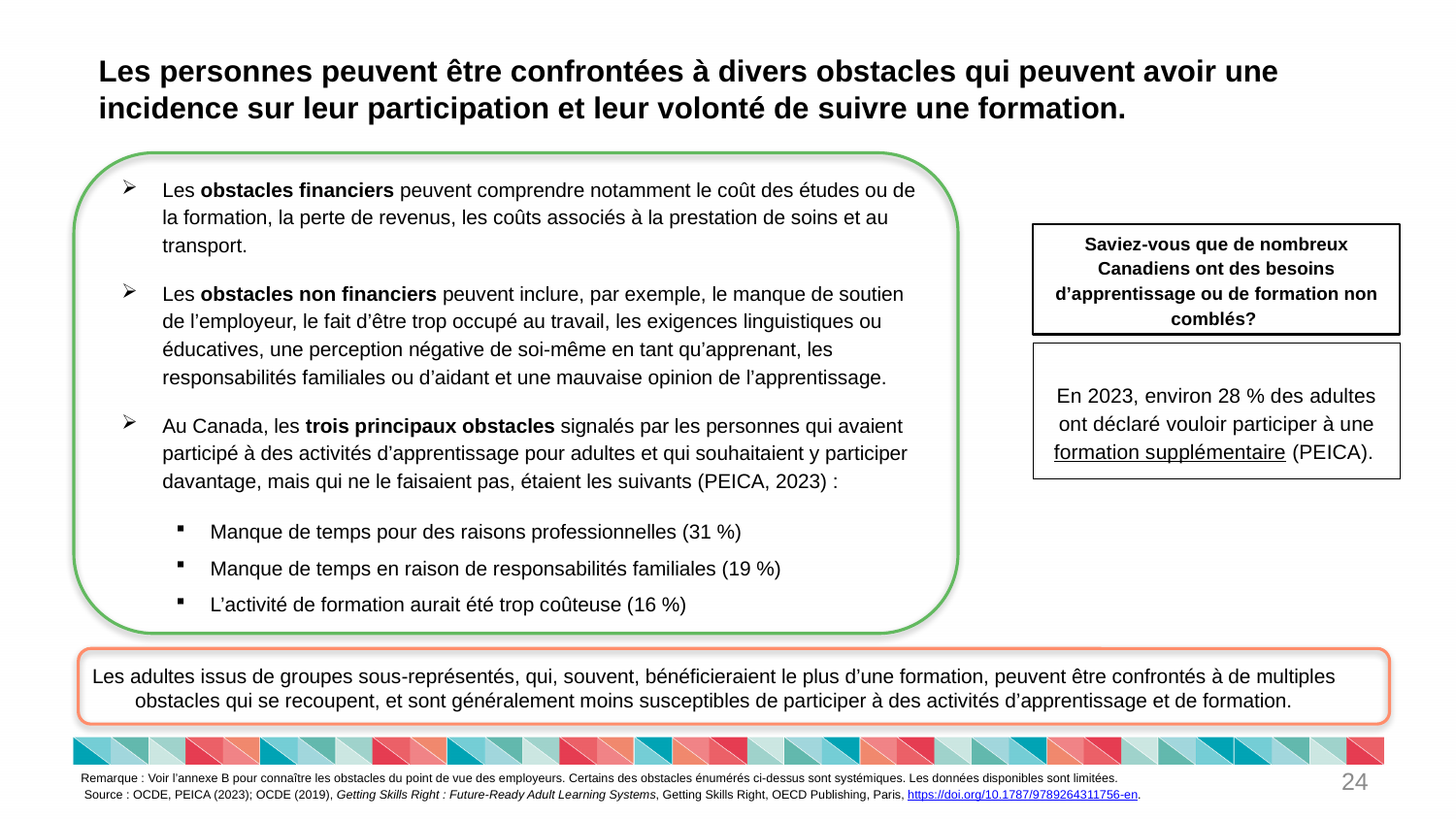

# Les personnes peuvent être confrontées à divers obstacles qui peuvent avoir une incidence sur leur participation et leur volonté de suivre une formation.

Les obstacles financiers peuvent comprendre notamment le coût des études ou de la formation, la perte de revenus, les coûts associés à la prestation de soins et au transport.
Les obstacles non financiers peuvent inclure, par exemple, le manque de soutien de l’employeur, le fait d’être trop occupé au travail, les exigences linguistiques ou éducatives, une perception négative de soi-même en tant qu’apprenant, les responsabilités familiales ou d’aidant et une mauvaise opinion de l’apprentissage.
Au Canada, les trois principaux obstacles signalés par les personnes qui avaient participé à des activités d’apprentissage pour adultes et qui souhaitaient y participer davantage, mais qui ne le faisaient pas, étaient les suivants (PEICA, 2023) :

Manque de temps pour des raisons professionnelles (31 %)

Manque de temps en raison de responsabilités familiales (19 %)

L’activité de formation aurait été trop coûteuse (16 %)

Saviez-vous que de nombreux Canadiens ont des besoins d’apprentissage ou de formation non comblés?

En 2023, environ 28 % des adultes ont déclaré vouloir participer à une formation supplémentaire (PEICA).

Les adultes issus de groupes sous-représentés, qui, souvent, bénéficieraient le plus d’une formation, peuvent être confrontés à de multiples obstacles qui se recoupent, et sont généralement moins susceptibles de participer à des activités d’apprentissage et de formation.
24
Remarque : Voir l’annexe B pour connaître les obstacles du point de vue des employeurs. Certains des obstacles énumérés ci-dessus sont systémiques. Les données disponibles sont limitées.
Source : OCDE, PEICA (2023); OCDE (2019), Getting Skills Right : Future-Ready Adult Learning Systems, Getting Skills Right, OECD Publishing, Paris, https://doi.org/10.1787/9789264311756-en.